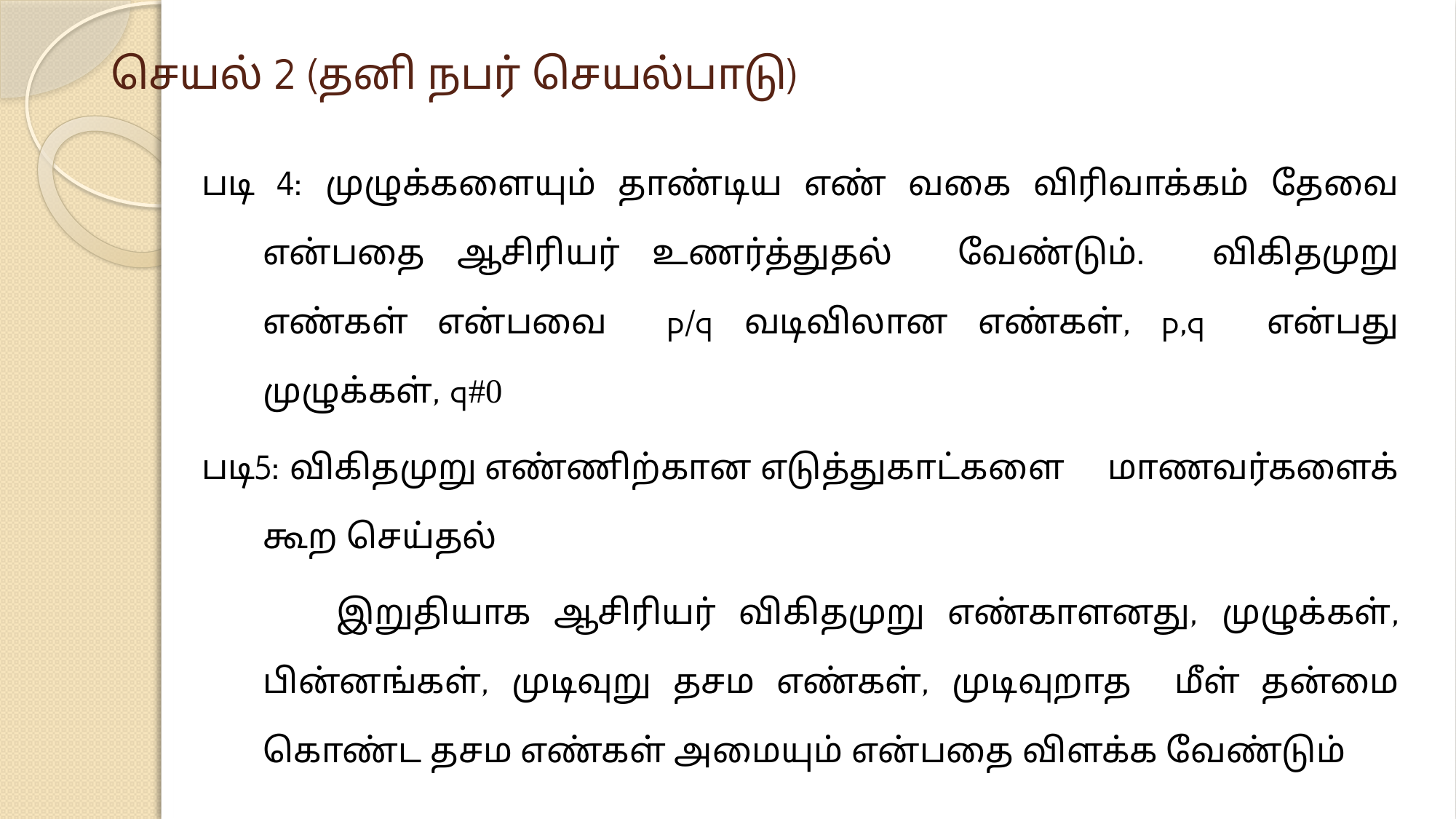

# செயல் 2 (தனி நபர் செயல்பாடு)
படி 4: முழுக்களையும் தாண்டிய எண் வகை விரிவாக்கம் தேவை என்பதை ஆசிரியர் உணர்த்துதல்  வேண்டும்.  விகிதமுறு எண்கள் என்பவை  p/q வடிவிலான எண்கள், p,q  என்பது முழுக்கள், q#0
படி5: விகிதமுறு எண்ணிற்கான எடுத்துகாட்களை     மாணவர்களைக் கூற செய்தல்
      இறுதியாக ஆசிரியர் விகிதமுறு எண்காளனது, முழுக்கள், பின்னங்கள், முடிவுறு தசம எண்கள், முடிவுறாத  மீள் தன்மை கொண்ட தசம எண்கள் அமையும் என்பதை விளக்க வேண்டும்